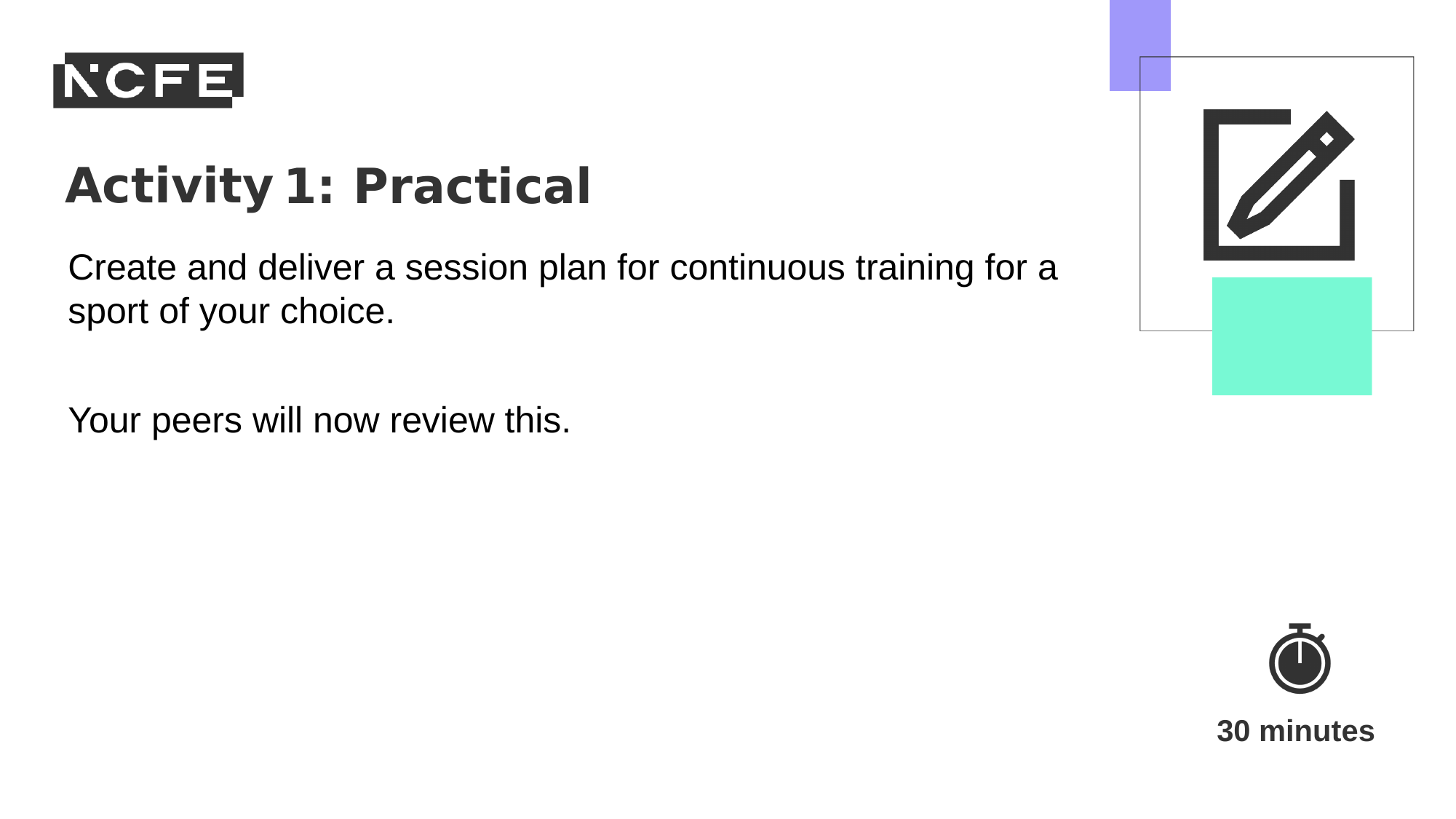

1: Practical
Create and deliver a session plan for continuous training for a sport of your choice.

Your peers will now review this.
30 minutes